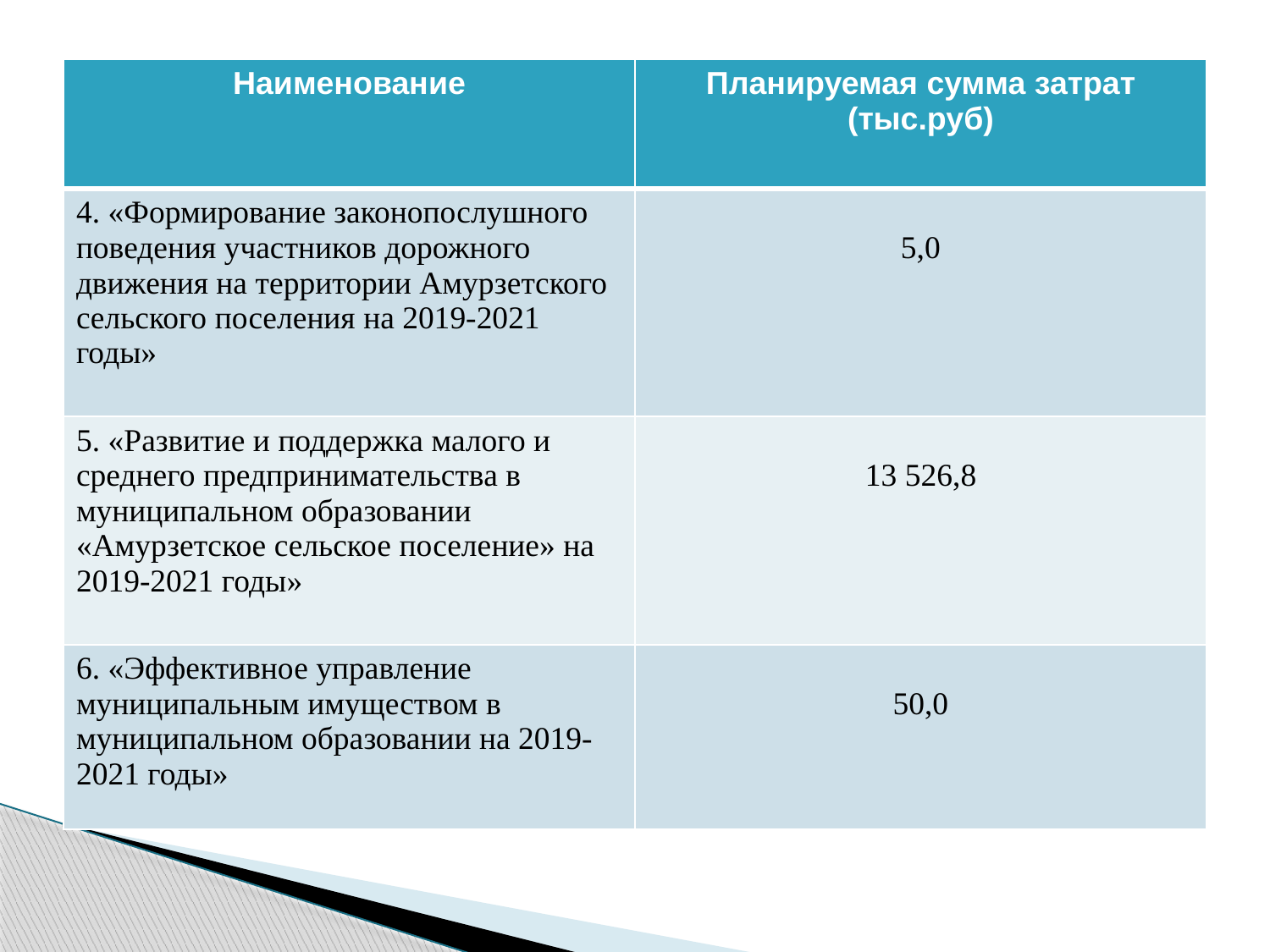

| Наименование | Планируемая сумма затрат (тыс.руб) |
| --- | --- |
| 4. «Формирование законопослушного поведения участников дорожного движения на территории Амурзетского сельского поселения на 2019-2021 годы» | 5,0 |
| 5. «Развитие и поддержка малого и среднего предпринимательства в муниципальном образовании «Амурзетское сельское поселение» на 2019-2021 годы» | 13 526,8 |
| 6. «Эффективное управление муниципальным имуществом в муниципальном образовании на 2019-2021 годы» | 50,0 |